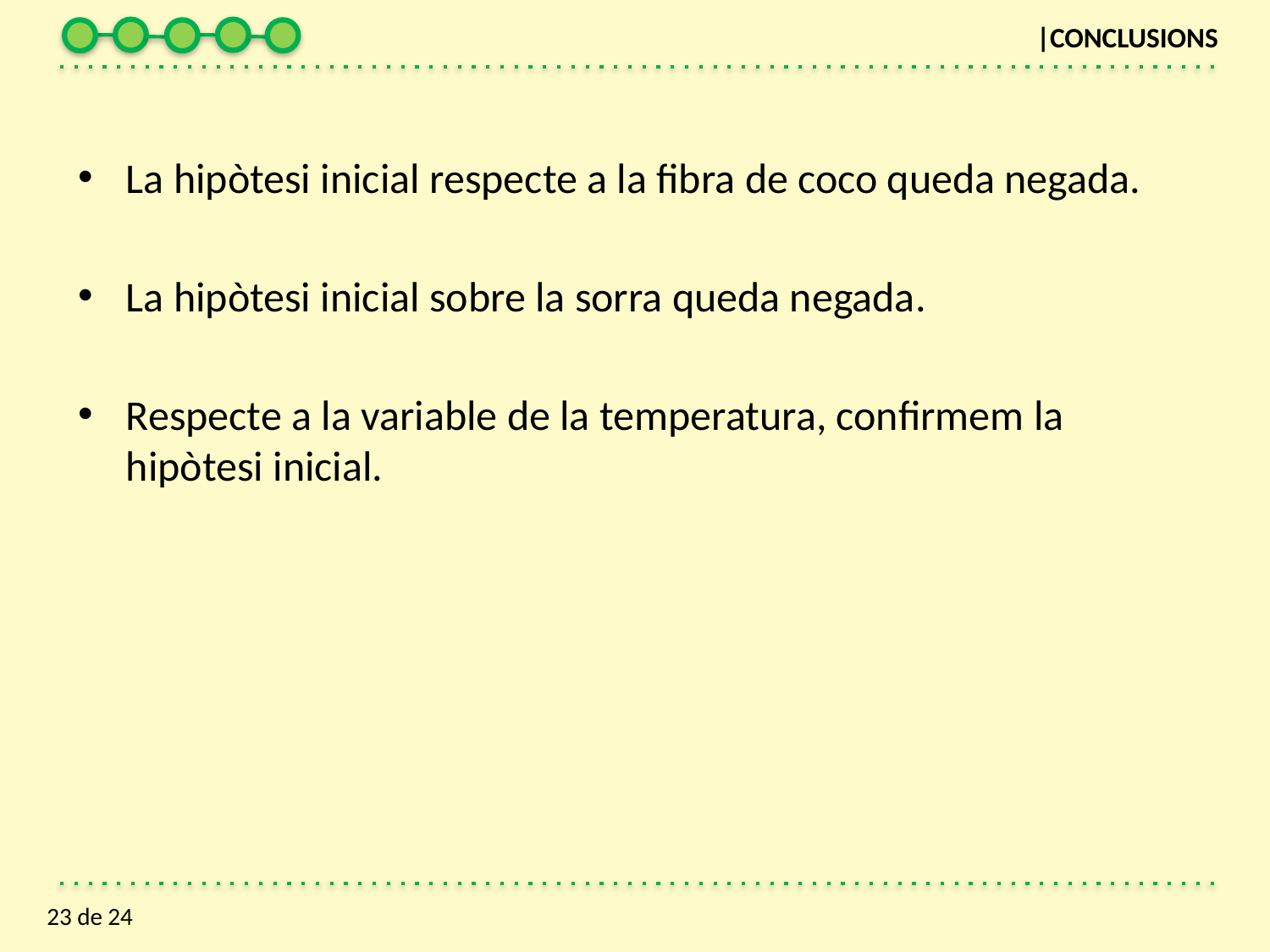

|CONCLUSIONS

La hipòtesi inicial respecte a la fibra de coco queda negada.

La hipòtesi inicial sobre la sorra queda negada.

Respecte a la variable de la temperatura, confirmem la hipòtesi inicial.
23 de 24